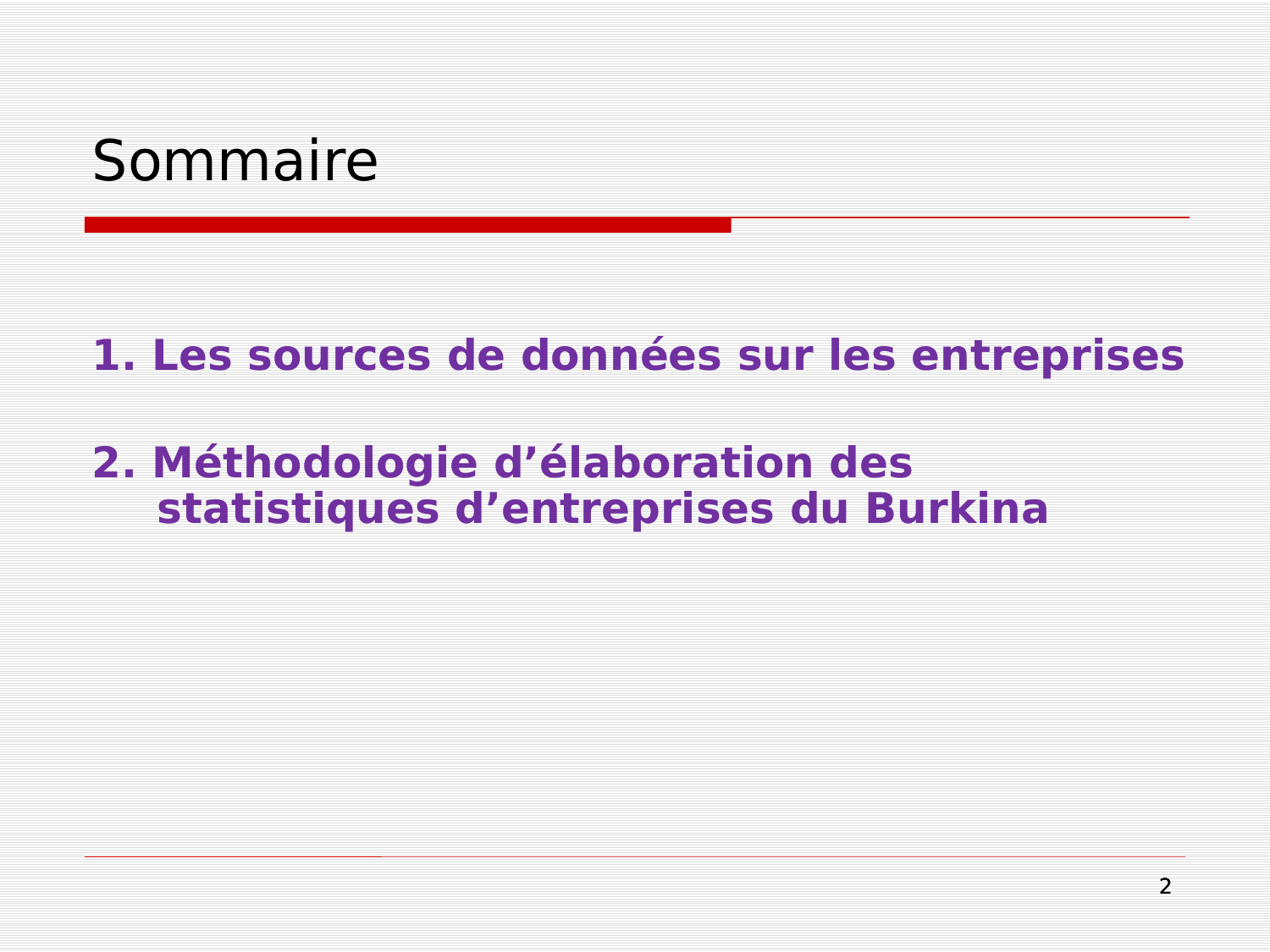

# Sommaire

1. Les sources de données sur les entreprises

2. Méthodologie d’élaboration des statistiques d’entreprises du Burkina

2
2